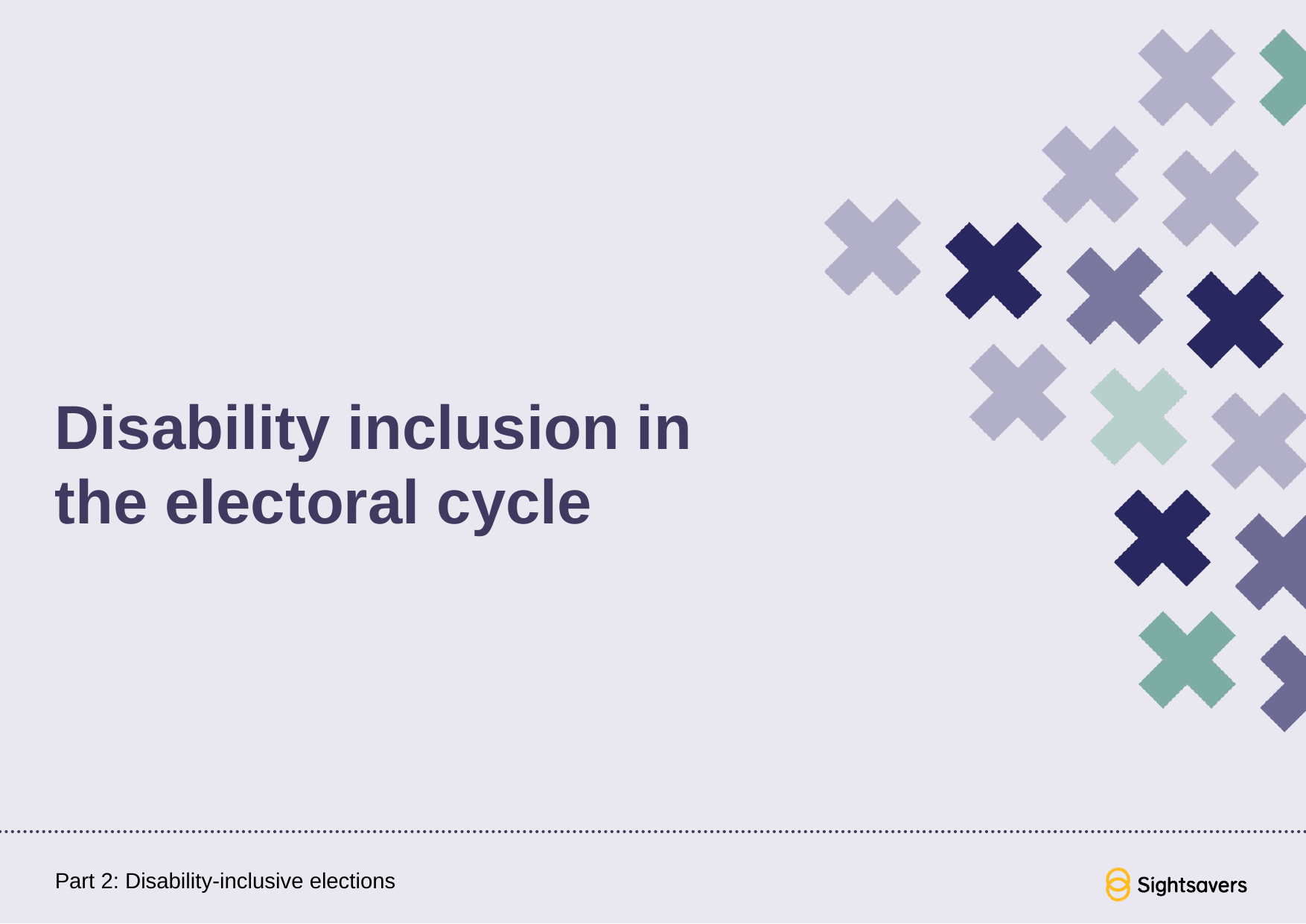

# Disability inclusion in the electoral cycle
Part 2: Disability-inclusive elections